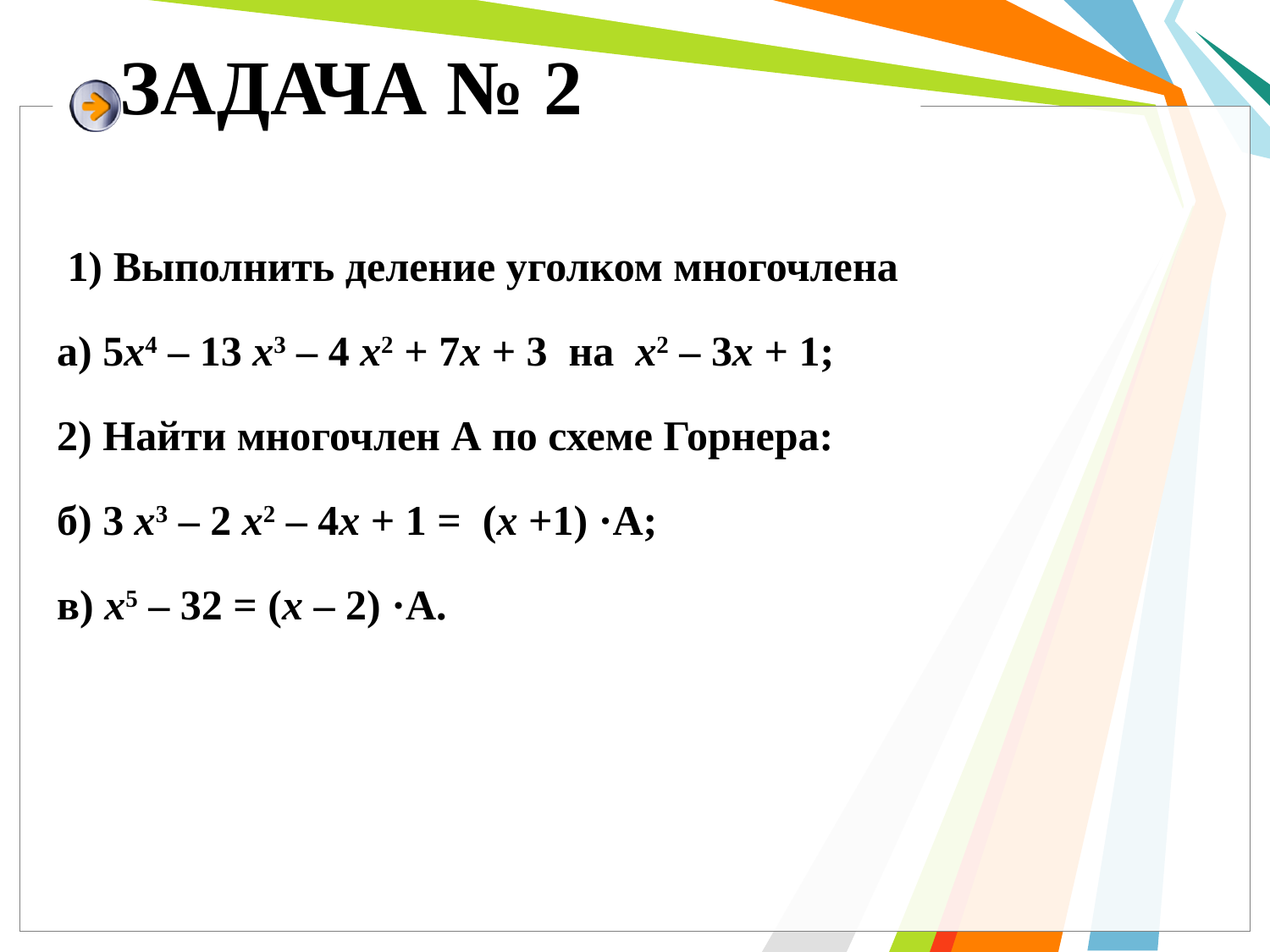

# ЗАДАЧА № 2
 1) Выполнить деление уголком многочлена
а) 5х4 – 13 х3 – 4 х2 + 7х + 3  на  х2 – 3х + 1;
2) Найти многочлен А по схеме Горнера:
б) 3 х3 – 2 х2 – 4х + 1 =  (х +1) ·А;
в) х5 – 32 = (х – 2) ·А.